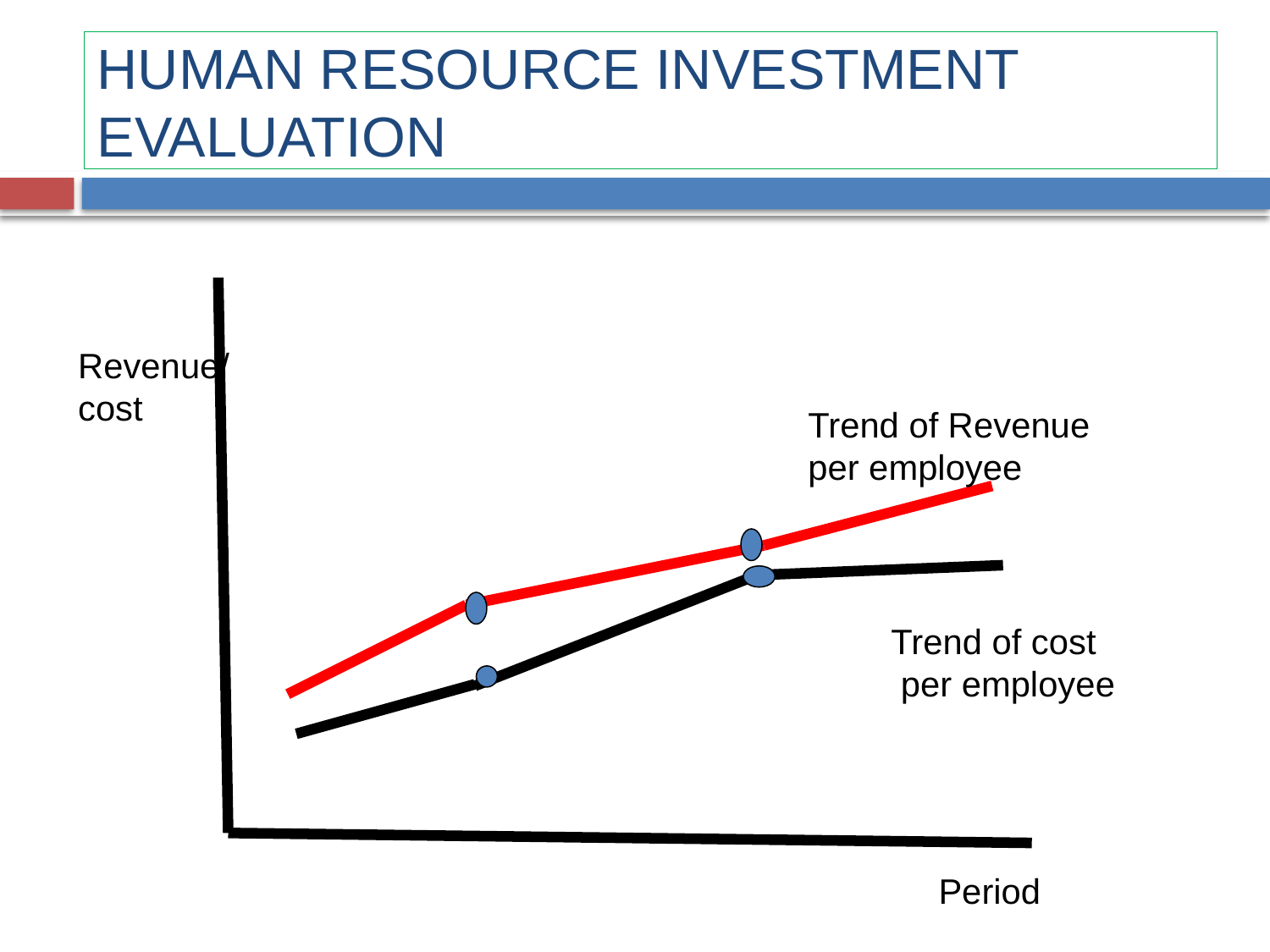

# HUMAN RESOURCE INVESTMENT EVALUATION
Revenue/
cost
Trend of Revenue
per employee

Trend of cost
 per employee

Period